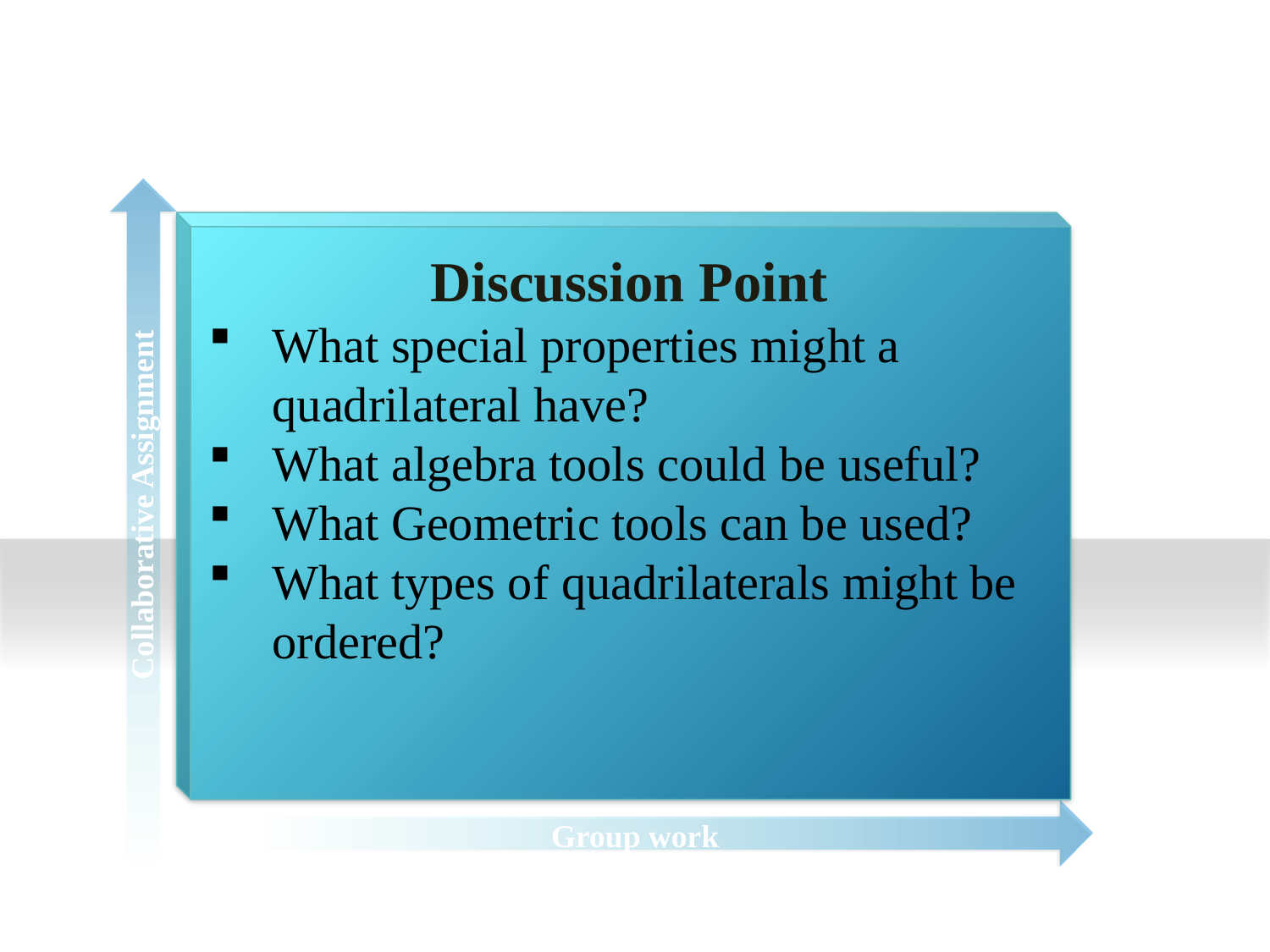

Discussion Point
What special properties might a quadrilateral have?
What algebra tools could be useful?
What Geometric tools can be used?
What types of quadrilaterals might be ordered?
Collaborative Assignment

Group work